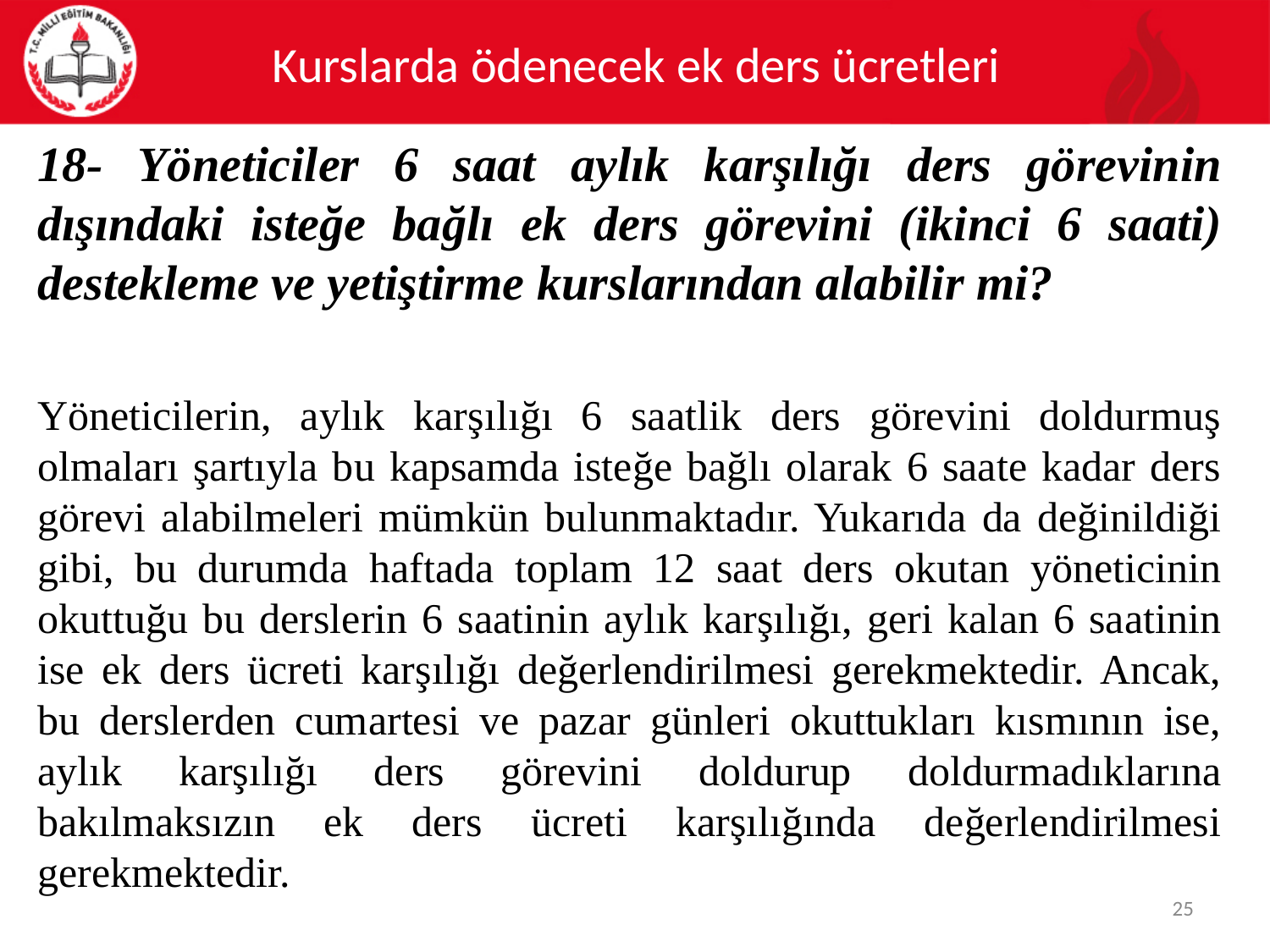

# Kurslarda ödenecek ek ders ücretleri
18- Yöneticiler 6 saat aylık karşılığı ders görevinin dışındaki isteğe bağlı ek ders görevini (ikinci 6 saati) destekleme ve yetiştirme kurslarından alabilir mi?

Yöneticilerin, aylık karşılığı 6 saatlik ders görevini doldurmuş olmaları şartıyla bu kapsamda isteğe bağlı olarak 6 saate kadar ders görevi alabilmeleri mümkün bulunmaktadır. Yukarıda da değinildiği gibi, bu durumda haftada toplam 12 saat ders okutan yöneticinin okuttuğu bu derslerin 6 saatinin aylık karşılığı, geri kalan 6 saatinin ise ek ders ücreti karşılığı değerlendirilmesi gerekmektedir. Ancak, bu derslerden cumartesi ve pazar günleri okuttukları kısmının ise, aylık karşılığı ders görevini doldurup doldurmadıklarına bakılmaksızın ek ders ücreti karşılığında değerlendirilmesi gerekmektedir.

25